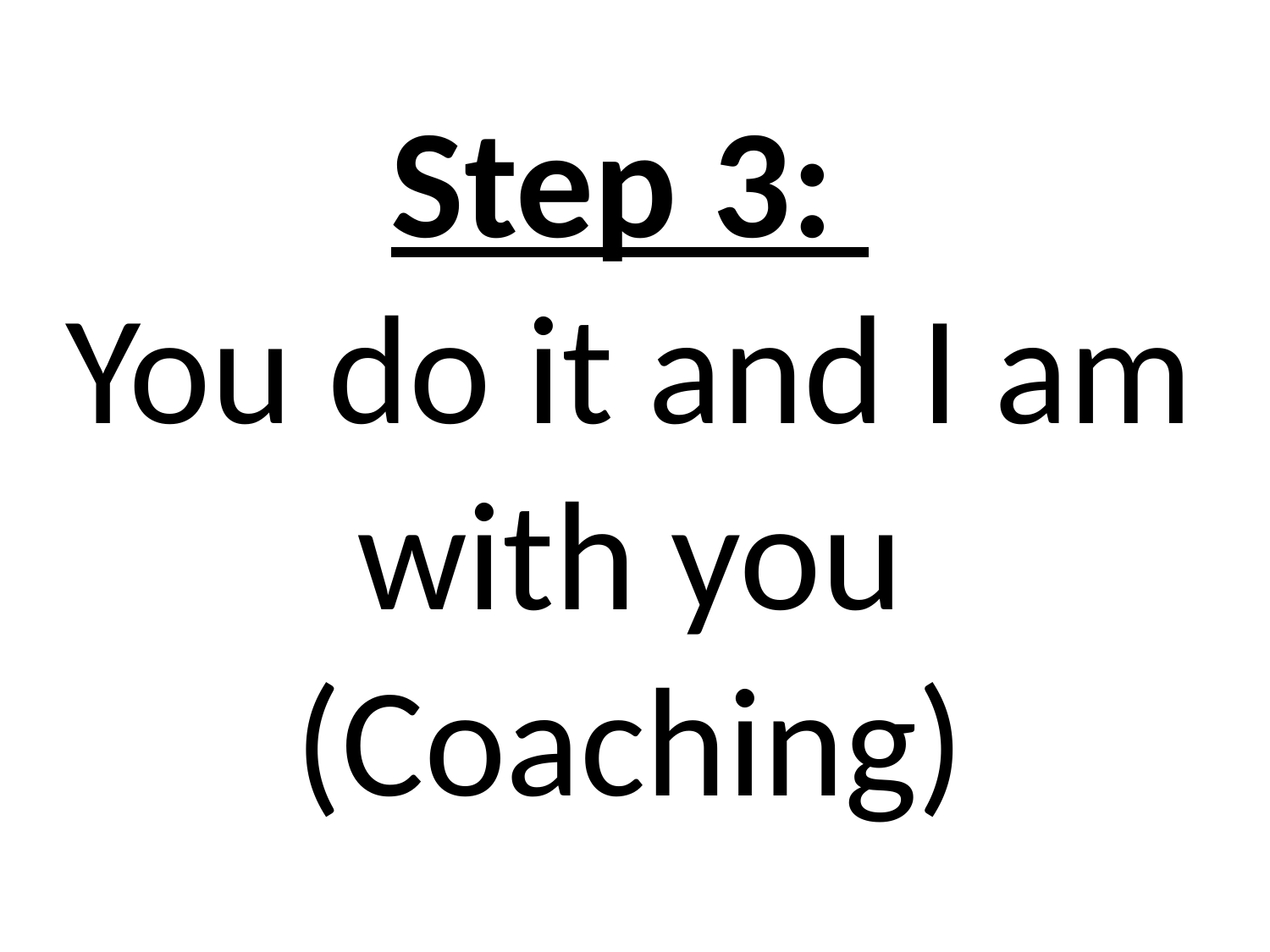

Step 3:
You do it and I am with you (Coaching)